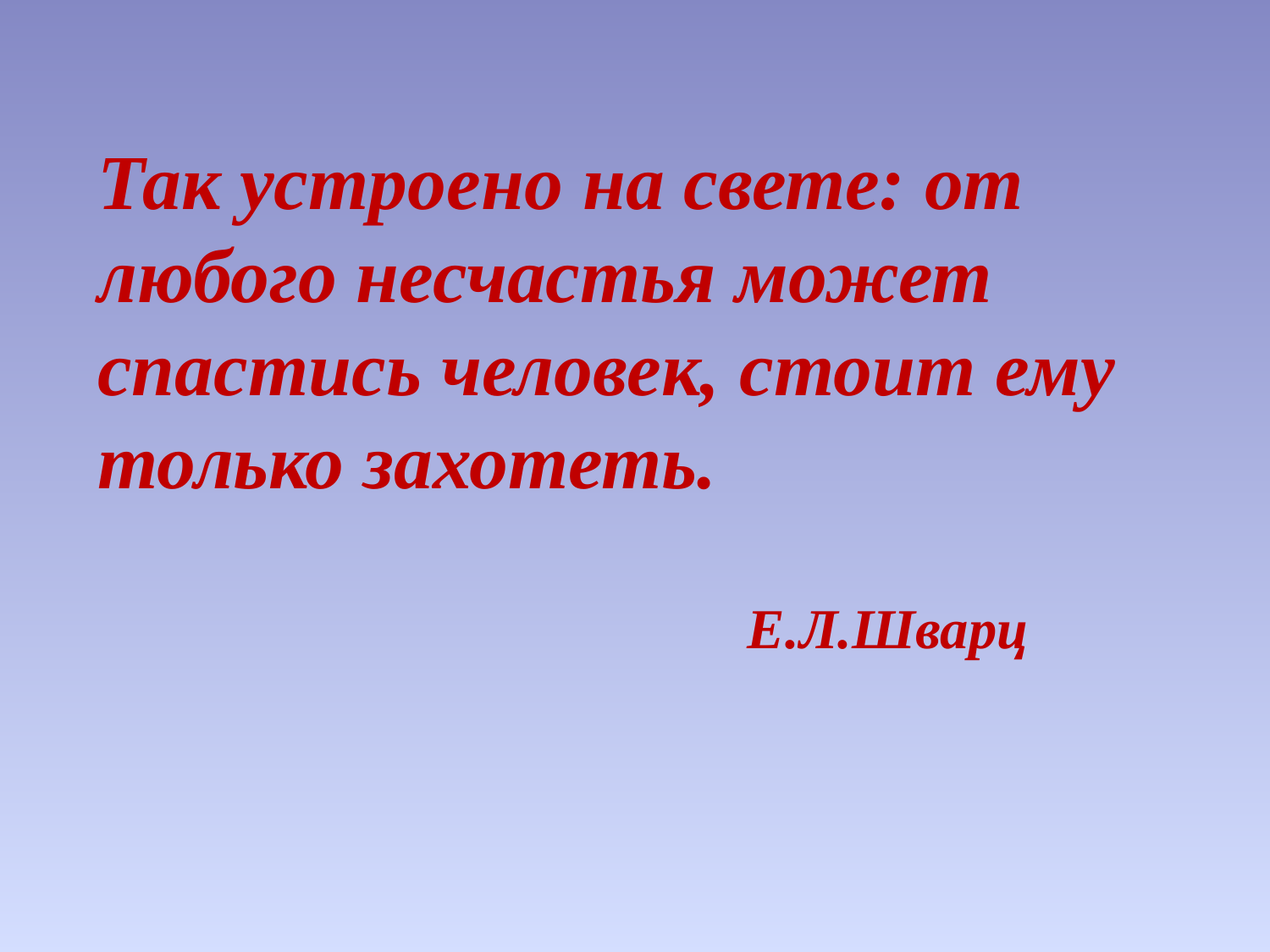

# Так устроено на свете: от любого несчастья может спастись человек, стоит ему только захотеть.
Е.Л.Шварц